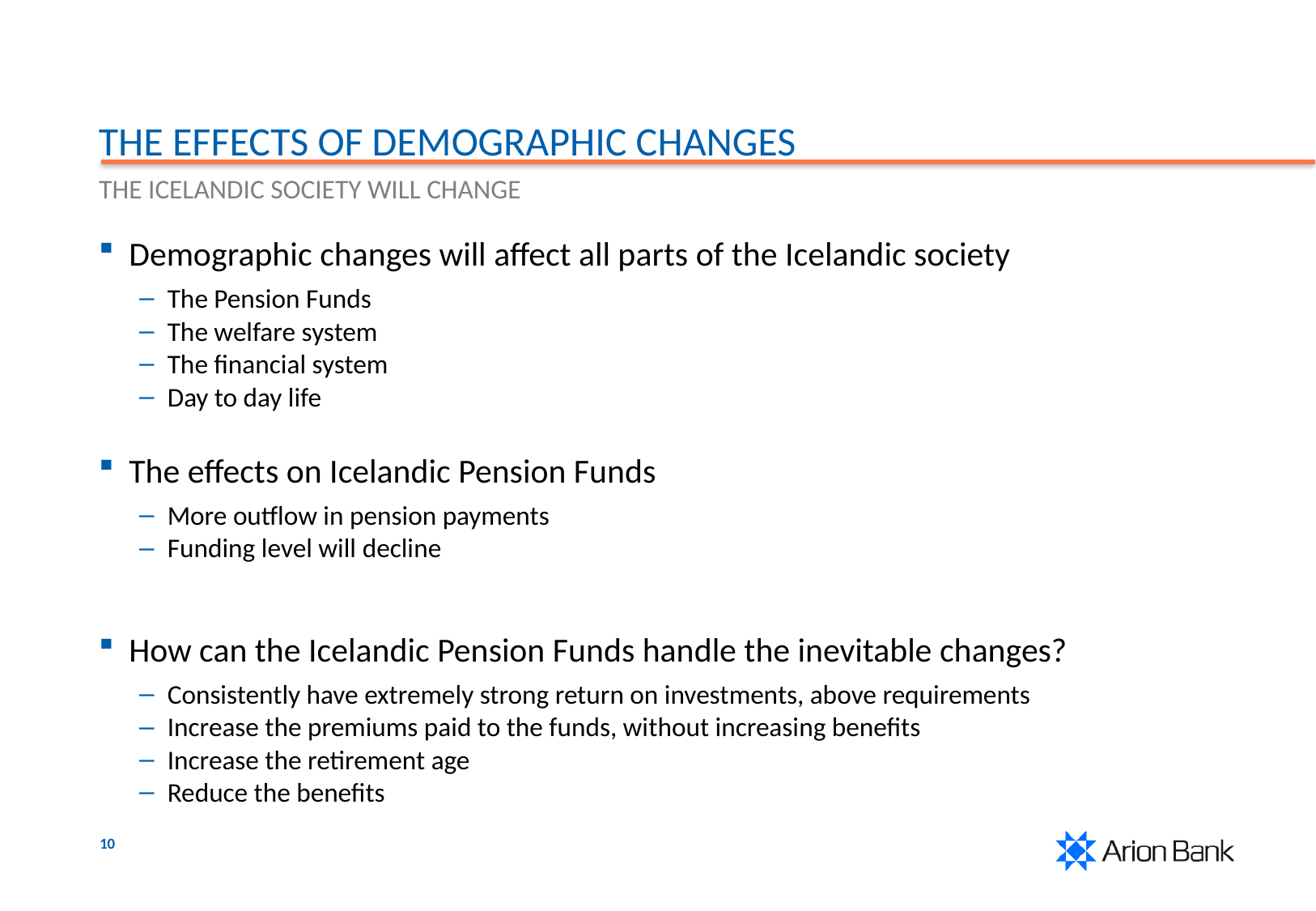

The effects of demographic changes
The Icelandic society will change
Demographic changes will affect all parts of the Icelandic society
The Pension Funds
The welfare system
The financial system
Day to day life

The effects on Icelandic Pension Funds
More outflow in pension payments
Funding level will decline

How can the Icelandic Pension Funds handle the inevitable changes?
Consistently have extremely strong return on investments, above requirements
Increase the premiums paid to the funds, without increasing benefits
Increase the retirement age
Reduce the benefits
10